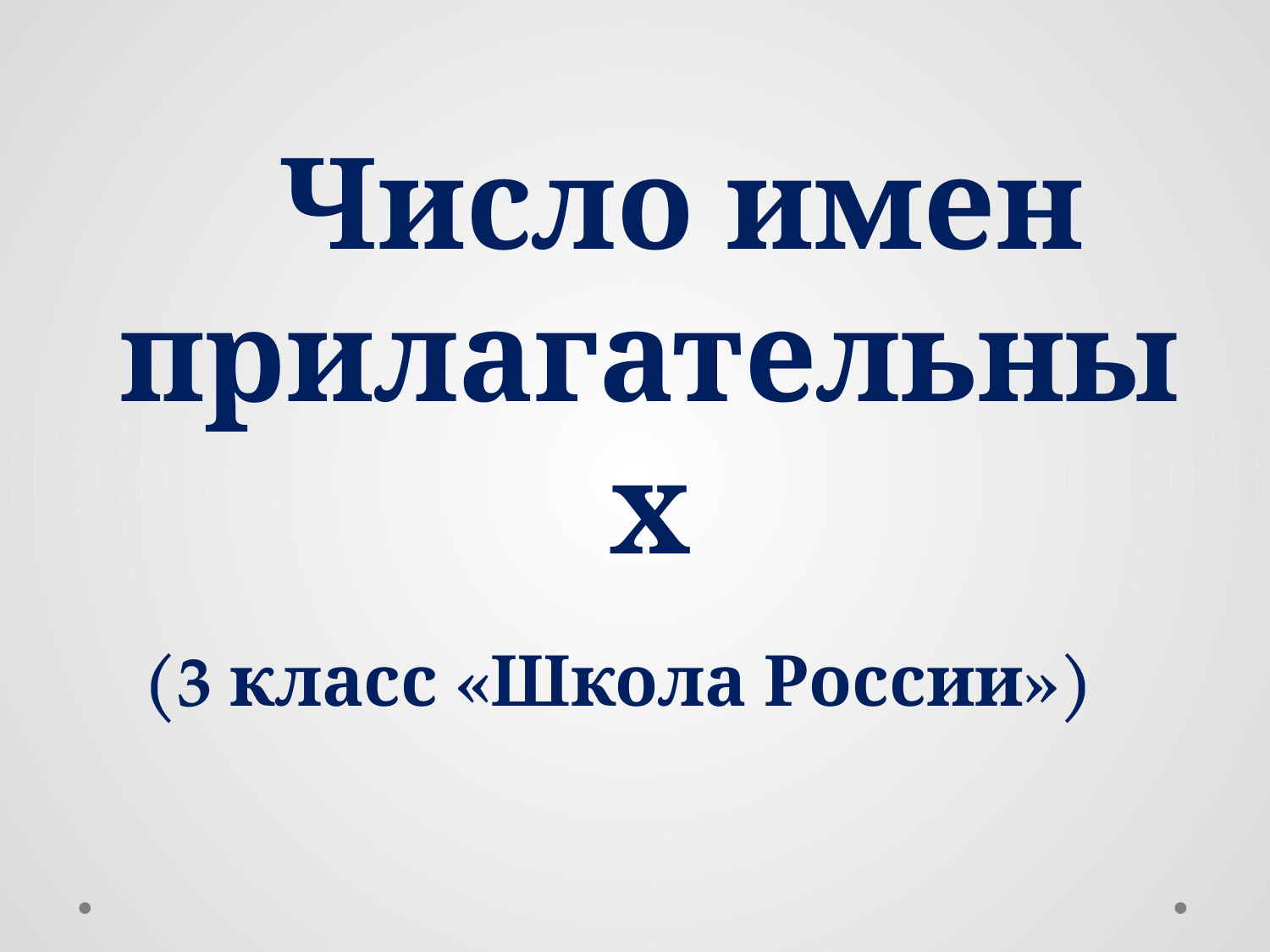

Число имен   прилагательных
(3 класс «Школа России»)